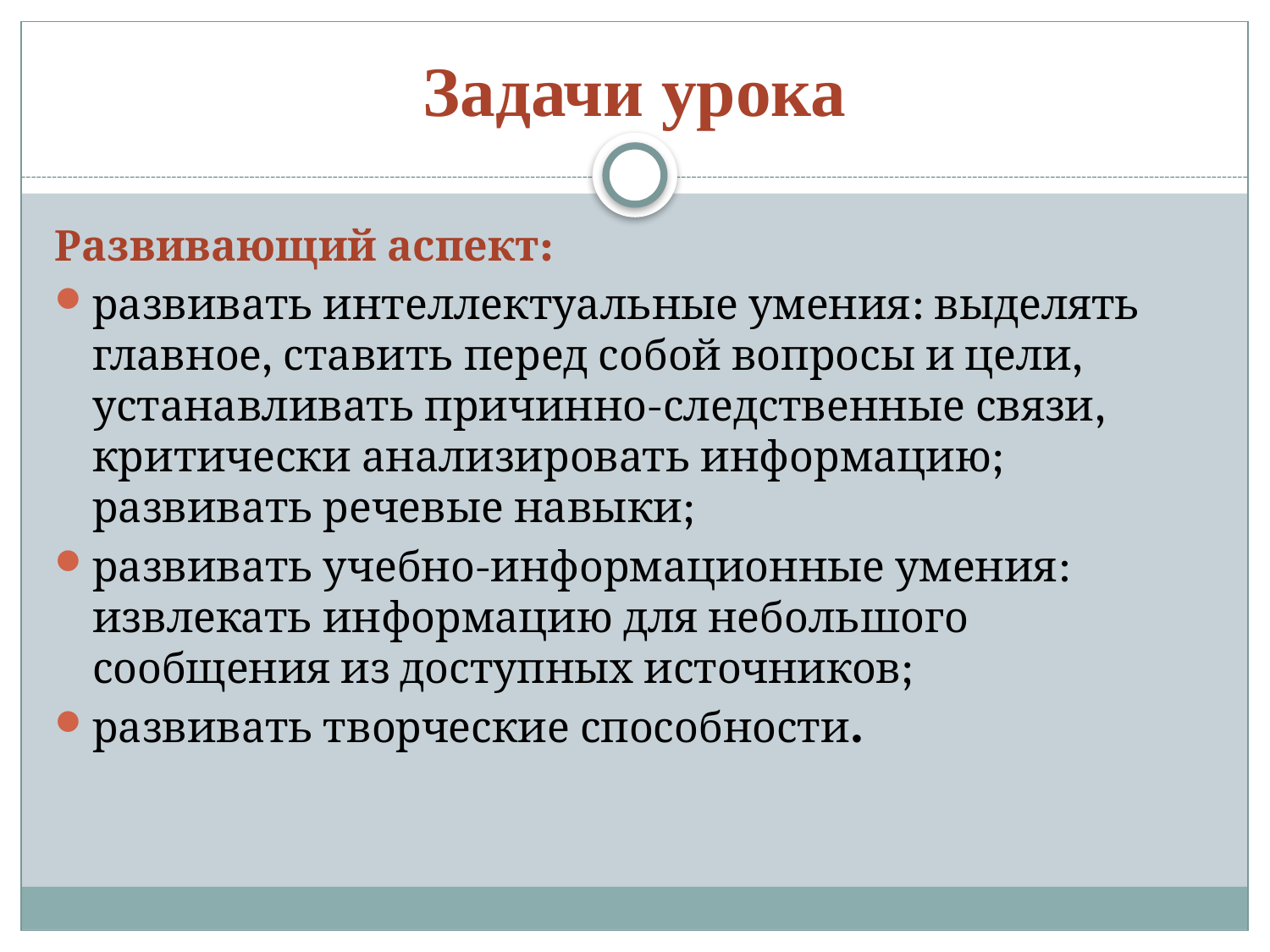

# Задачи урока
Развивающий аспект:
развивать интеллектуальные умения: выделять главное, ставить перед собой вопросы и цели, устанавливать причинно-следственные связи, критически анализировать информацию; развивать речевые навыки;
развивать учебно-информационные умения: извлекать информацию для небольшого сообщения из доступных источников;
развивать творческие способности.